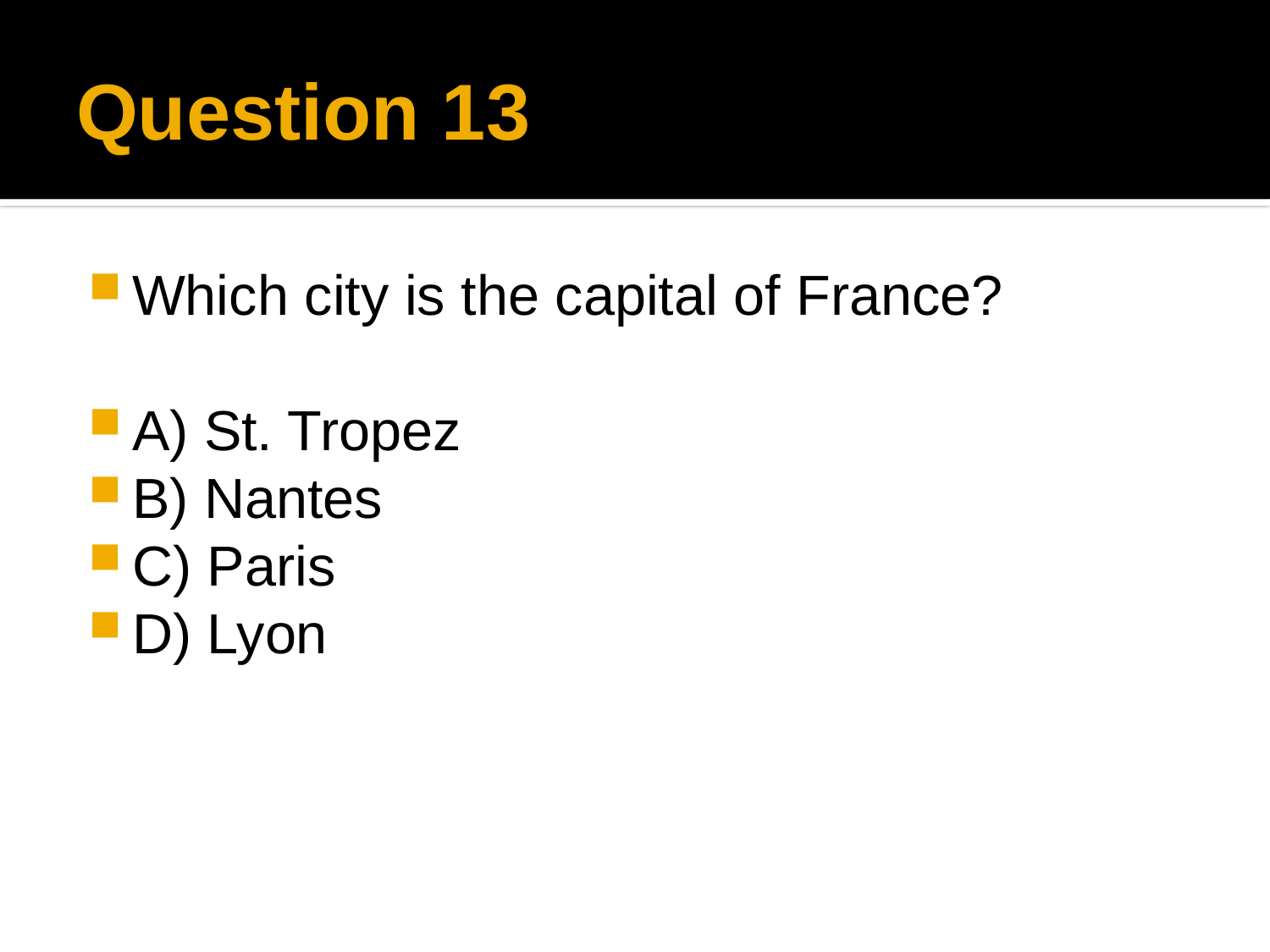

# Question 13
Which city is the capital of France?

A) St. Tropez
B) Nantes
C) Paris
D) Lyon